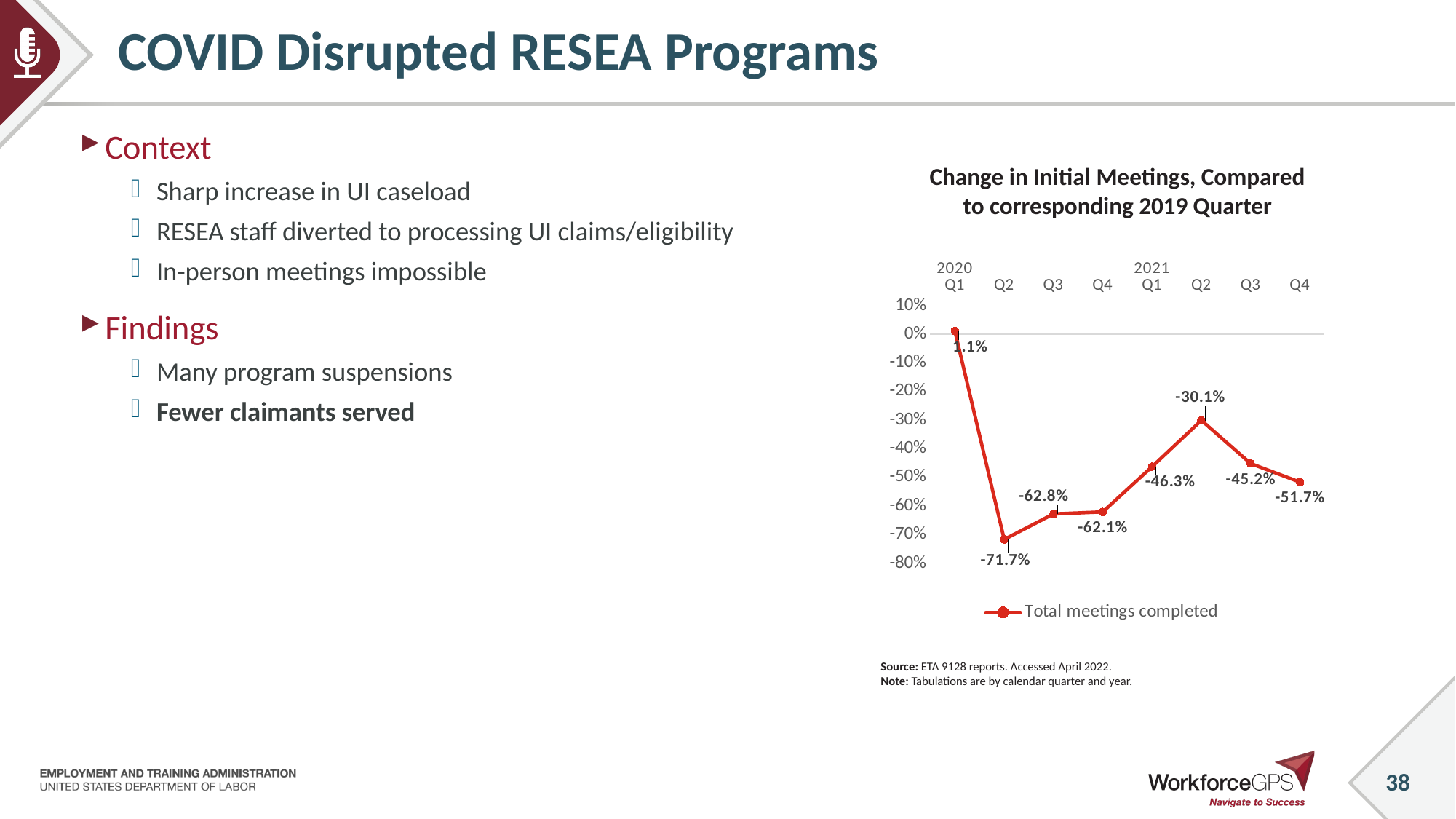

# COVID Disrupted RESEA Programs
Context
Sharp increase in UI caseload
RESEA staff diverted to processing UI claims/eligibility
In-person meetings impossible
Findings
Many program suspensions
Fewer claimants served
Further deemphasis of “EA”
Rapid shift to remote service delivery (like the entire workforce system)
Questions going forward
What use will states make of remote services once in-person are fully viable?
How do remote services affect service receipt and participant outcomes?
Change in Initial Meetings, Compared to corresponding 2019 Quarter

### Chart

| Category | Total meetings completed |
|---|---|
| 2020 Q1 | 0.011 |
| Q2 | -0.717 |
| Q3 | -0.628 |
| Q4 | -0.621 |
| 2021 Q1 | -0.463 |
| Q2 | -0.301 |
| Q3 | -0.452 |
| Q4 | -0.517 |
Source: ETA 9128 reports. Accessed April 2022.
Note: Tabulations are by calendar quarter and year.

38